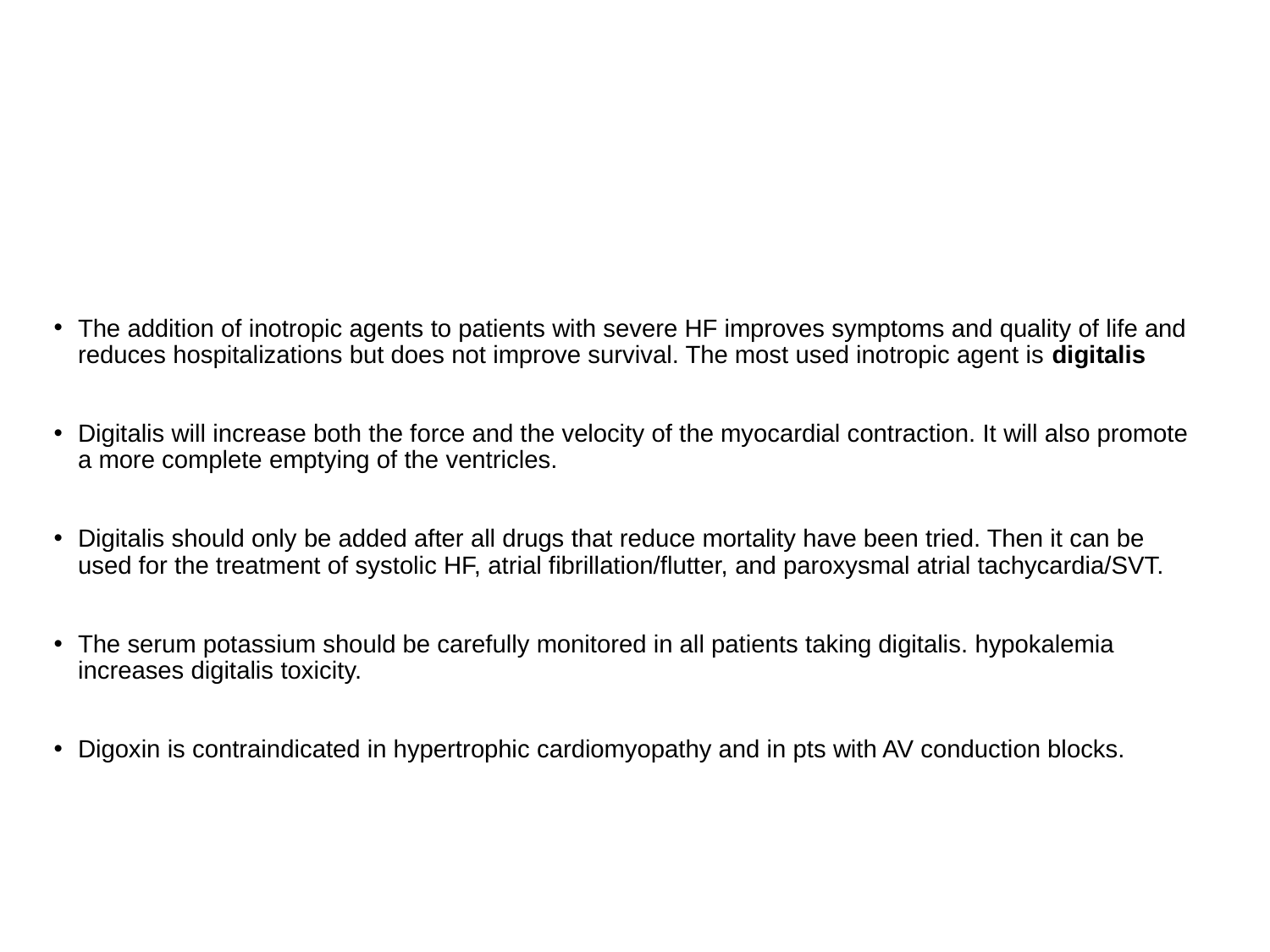

#
The addition of inotropic agents to patients with severe HF improves symptoms and quality of life and reduces hospitalizations but does not improve survival. The most used inotropic agent is digitalis

Digitalis will increase both the force and the velocity of the myocardial contraction. It will also promote a more complete emptying of the ventricles.

Digitalis should only be added after all drugs that reduce mortality have been tried. Then it can be used for the treatment of systolic HF, atrial fibrillation/flutter, and paroxysmal atrial tachycardia/SVT.

The serum potassium should be carefully monitored in all patients taking digitalis. hypokalemia increases digitalis toxicity.

Digoxin is contraindicated in hypertrophic cardiomyopathy and in pts with AV conduction blocks.